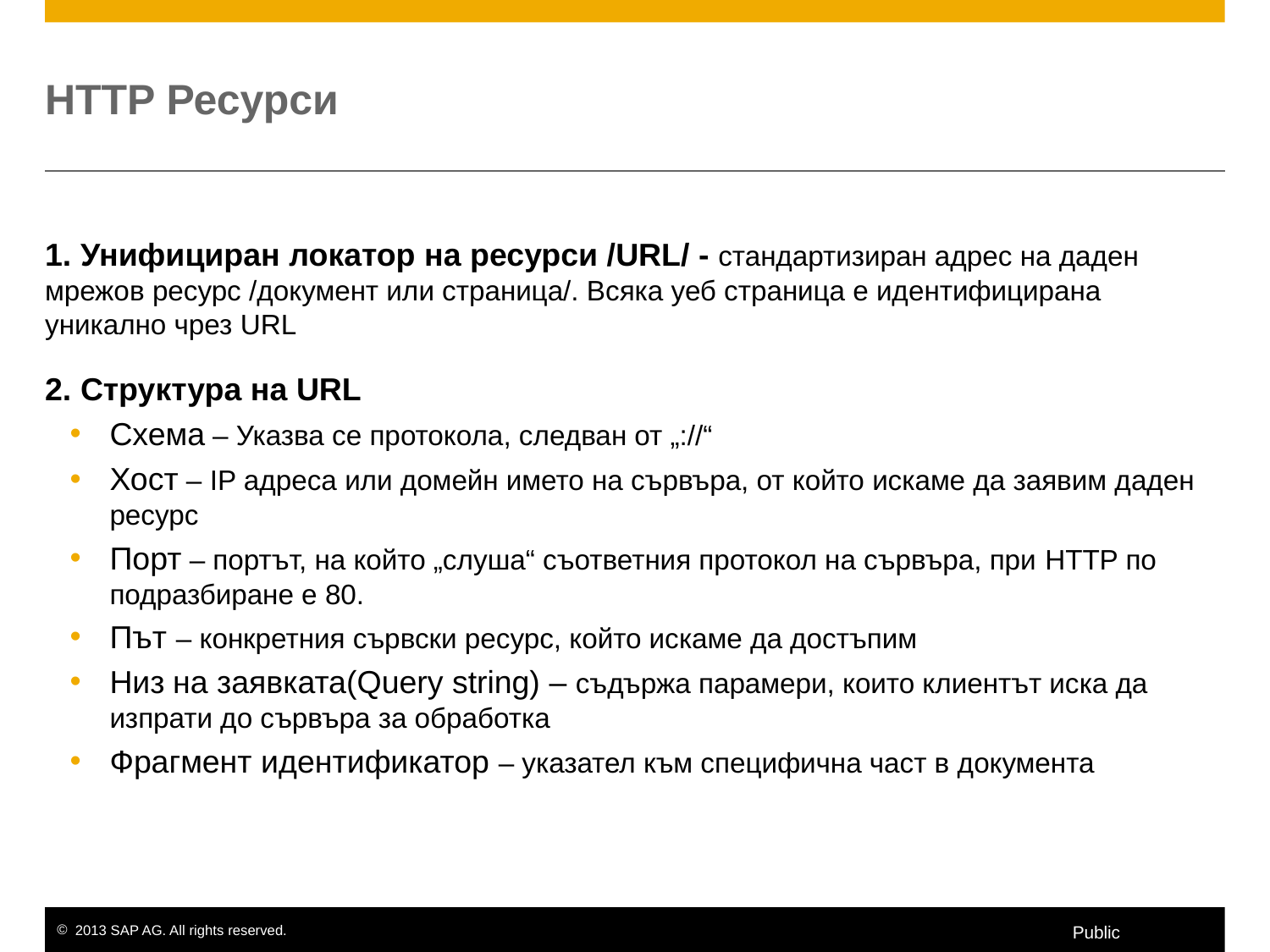

# HTTP Ресурси
1. Унифициран локатор на ресурси /URL/ - стандартизиран адрес на даден мрежов ресурс /документ или страница/. Всяка уеб страница е идентифицирана уникално чрез URL
2. Структура на URL
Схема – Указва се протокола, следван от „://“
Хост – IP адреса или домейн името на сървъра, от който искаме да заявим даден ресурс
Порт – портът, на който „слуша“ съответния протокол на сървъра, при HTTP по подразбиране е 80.
Път – конкретния сървски ресурс, който искаме да достъпим
Низ на заявката(Query string) – съдържа парамери, които клиентът иска да изпрати до сървъра за обработка
Фрагмент идентификатор – указател към специфична част в документа